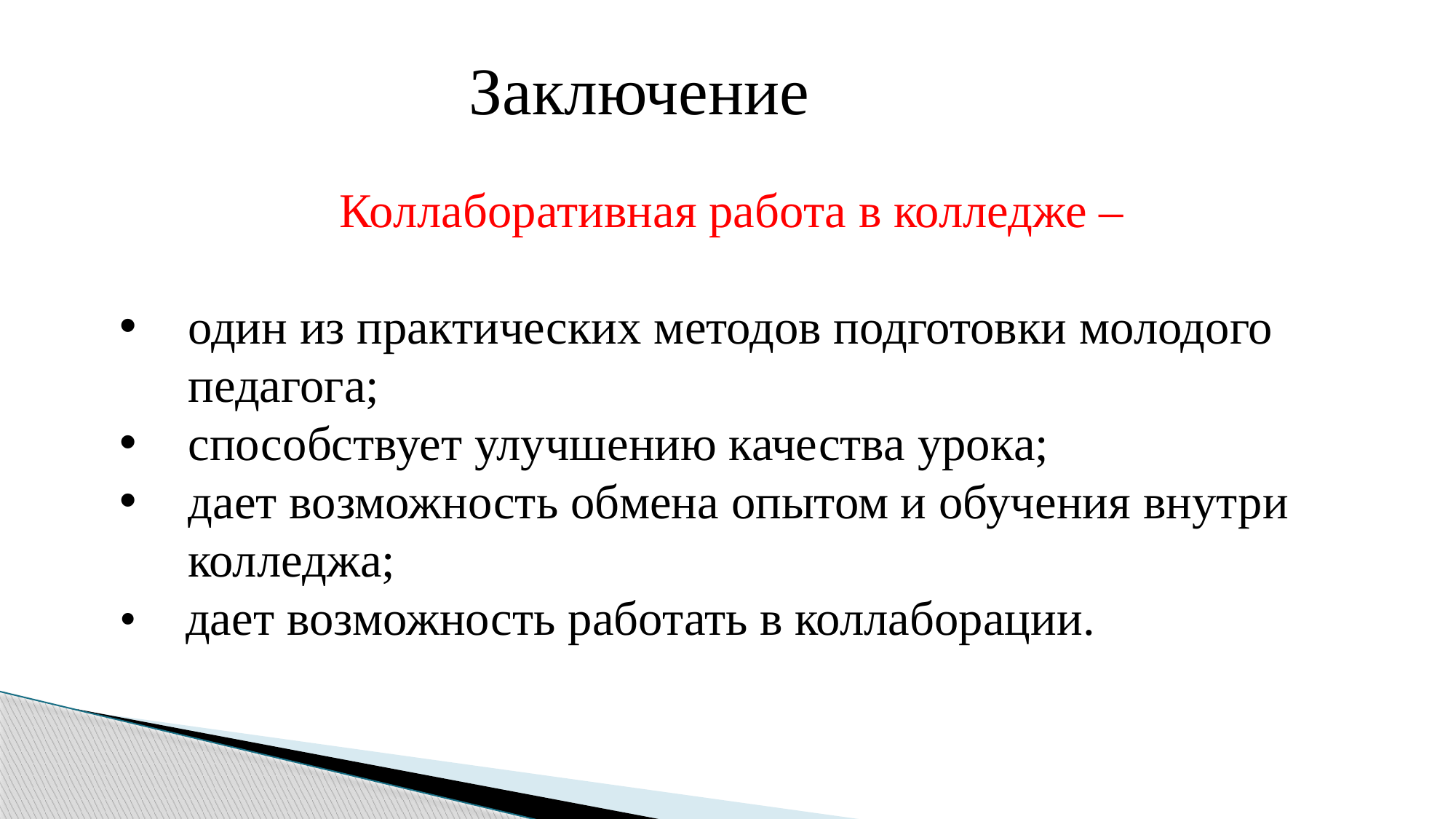

Заключение
Коллаборативная работа в колледже –

один из практических методов подготовки молодого педагога;
способствует улучшению качества урока;
дает возможность обмена опытом и обучения внутри колледжа;
•    дает возможность работать в коллаборации.